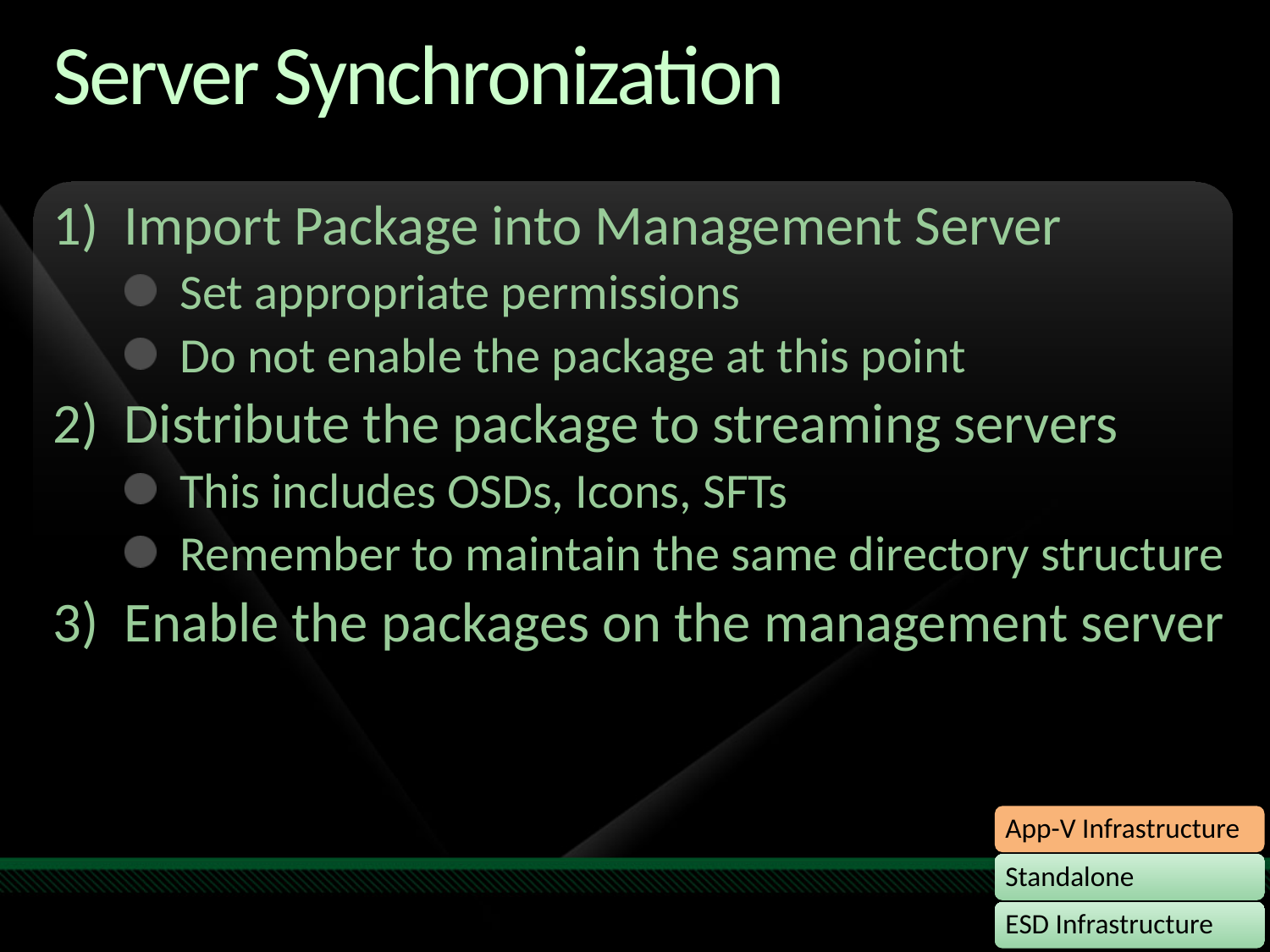

# Server Synchronization

Import Package into Management Server
Set appropriate permissions
Do not enable the package at this point
Distribute the package to streaming servers
This includes OSDs, Icons, SFTs
Remember to maintain the same directory structure
Enable the packages on the management server
App-V Infrastructure
Standalone
ESD Infrastructure